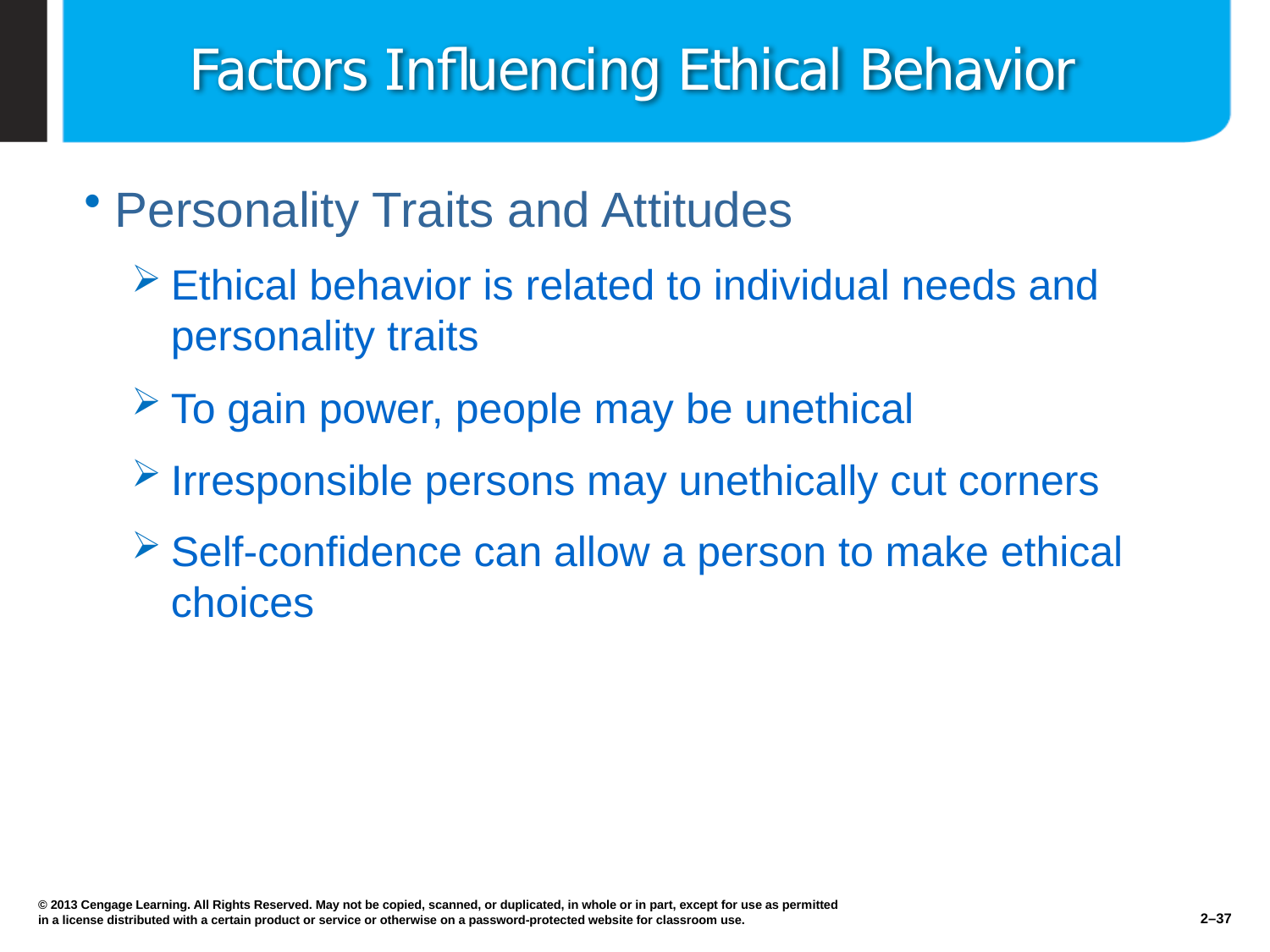

# Factors Influencing Ethical Behavior
Personality Traits and Attitudes
Ethical behavior is related to individual needs and personality traits
To gain power, people may be unethical
Irresponsible persons may unethically cut corners
Self-confidence can allow a person to make ethical choices
© 2013 Cengage Learning. All Rights Reserved. May not be copied, scanned, or duplicated, in whole or in part, except for use as permitted in a license distributed with a certain product or service or otherwise on a password-protected website for classroom use.
2–37